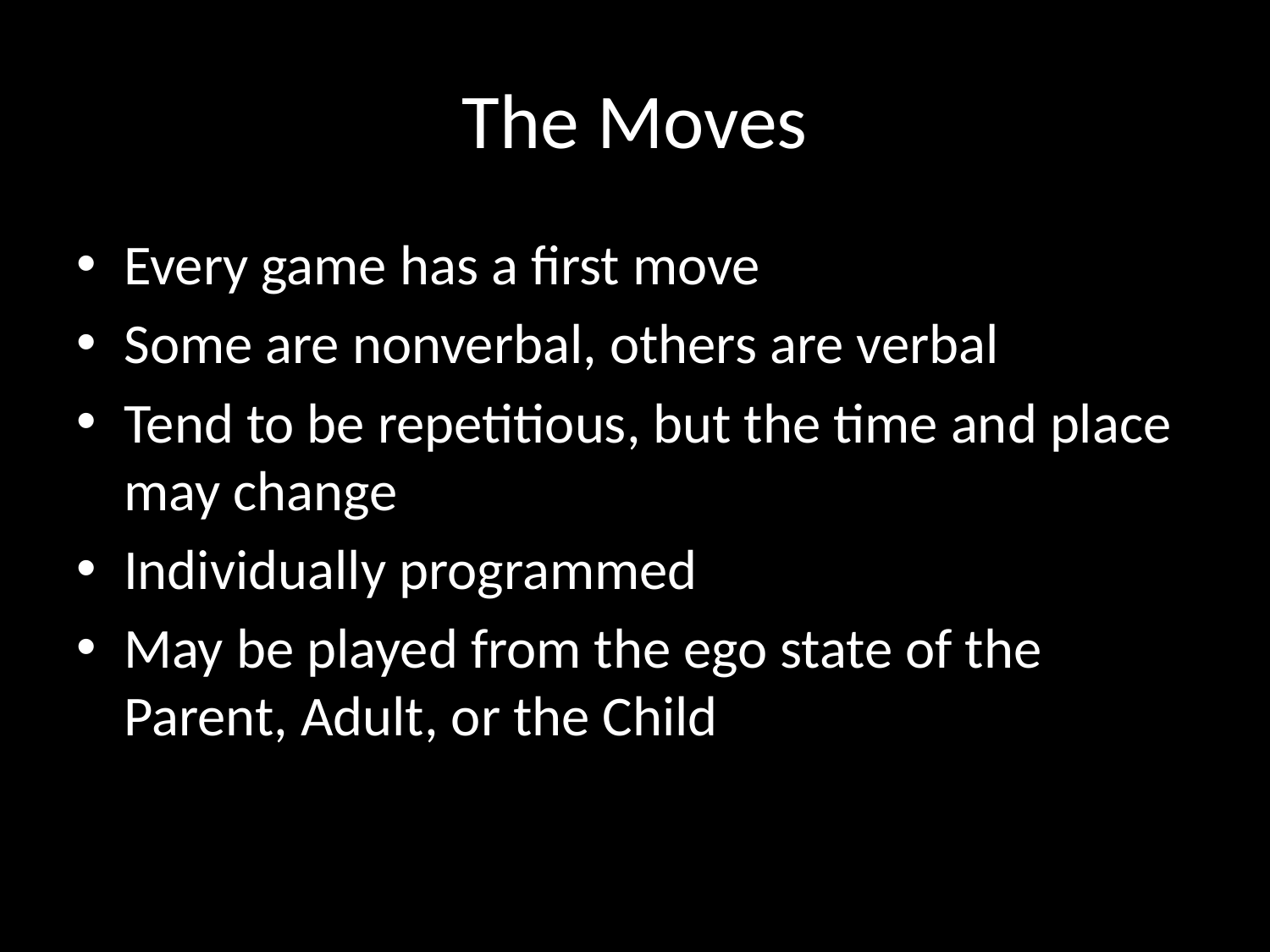

# The Moves
Every game has a first move
Some are nonverbal, others are verbal
Tend to be repetitious, but the time and place may change
Individually programmed
May be played from the ego state of the Parent, Adult, or the Child